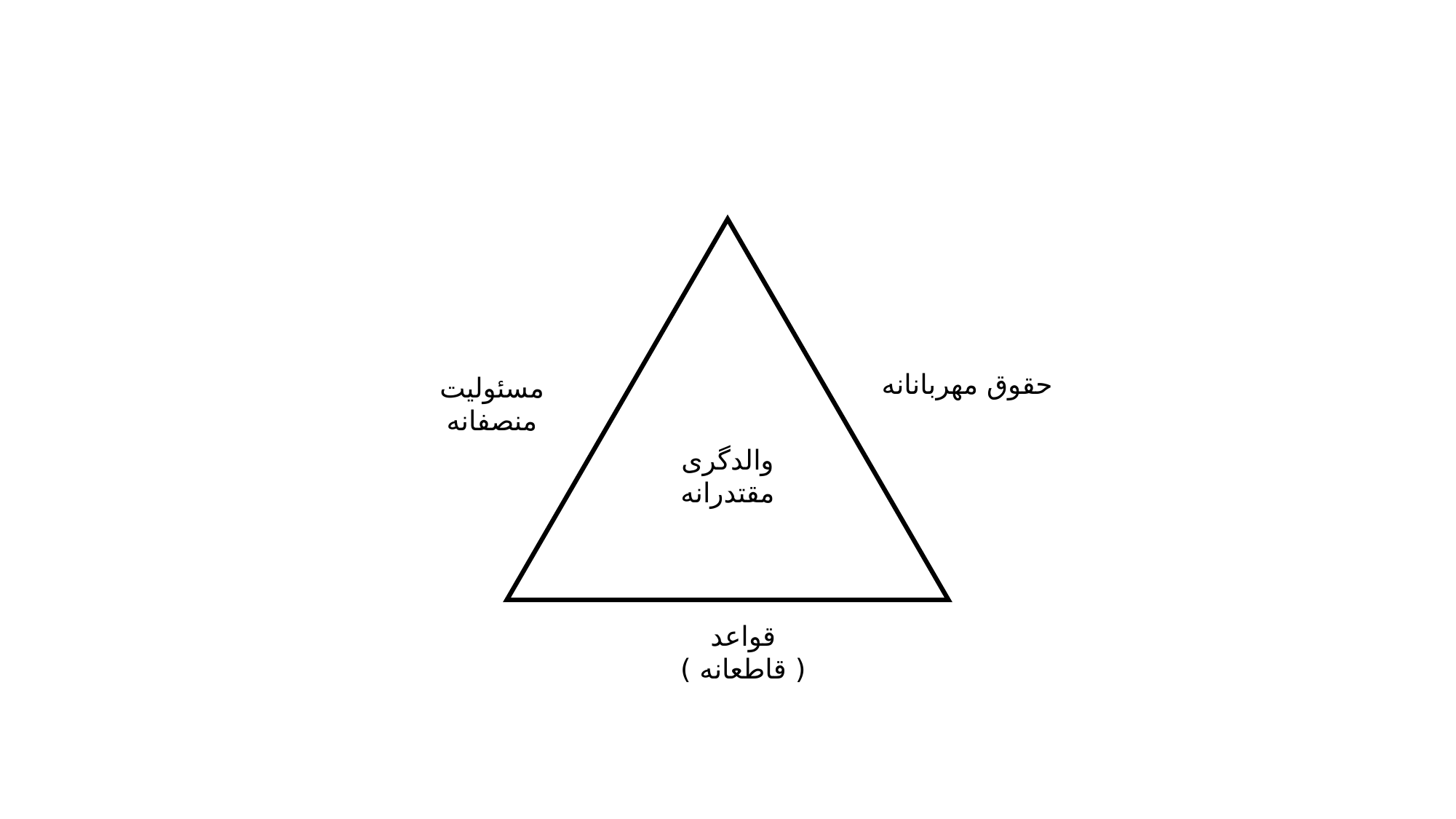

حقوق مهربانانه
مسئولیت منصفانه
والدگری مقتدرانه
قواعد ( قاطعانه )